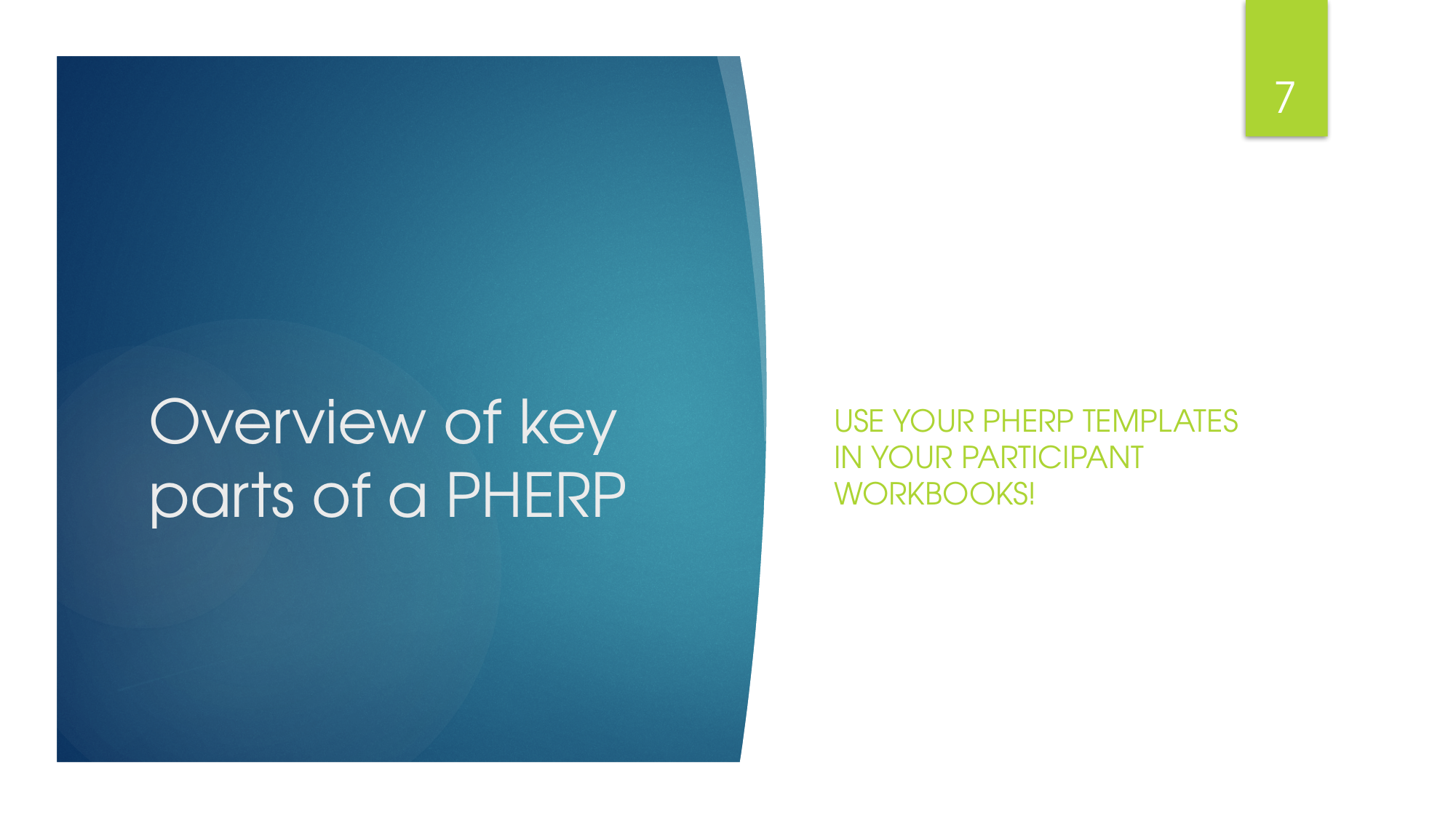

7
Use your PHERP templates in your participant workbooks!
# Overview of key parts of a PHERP